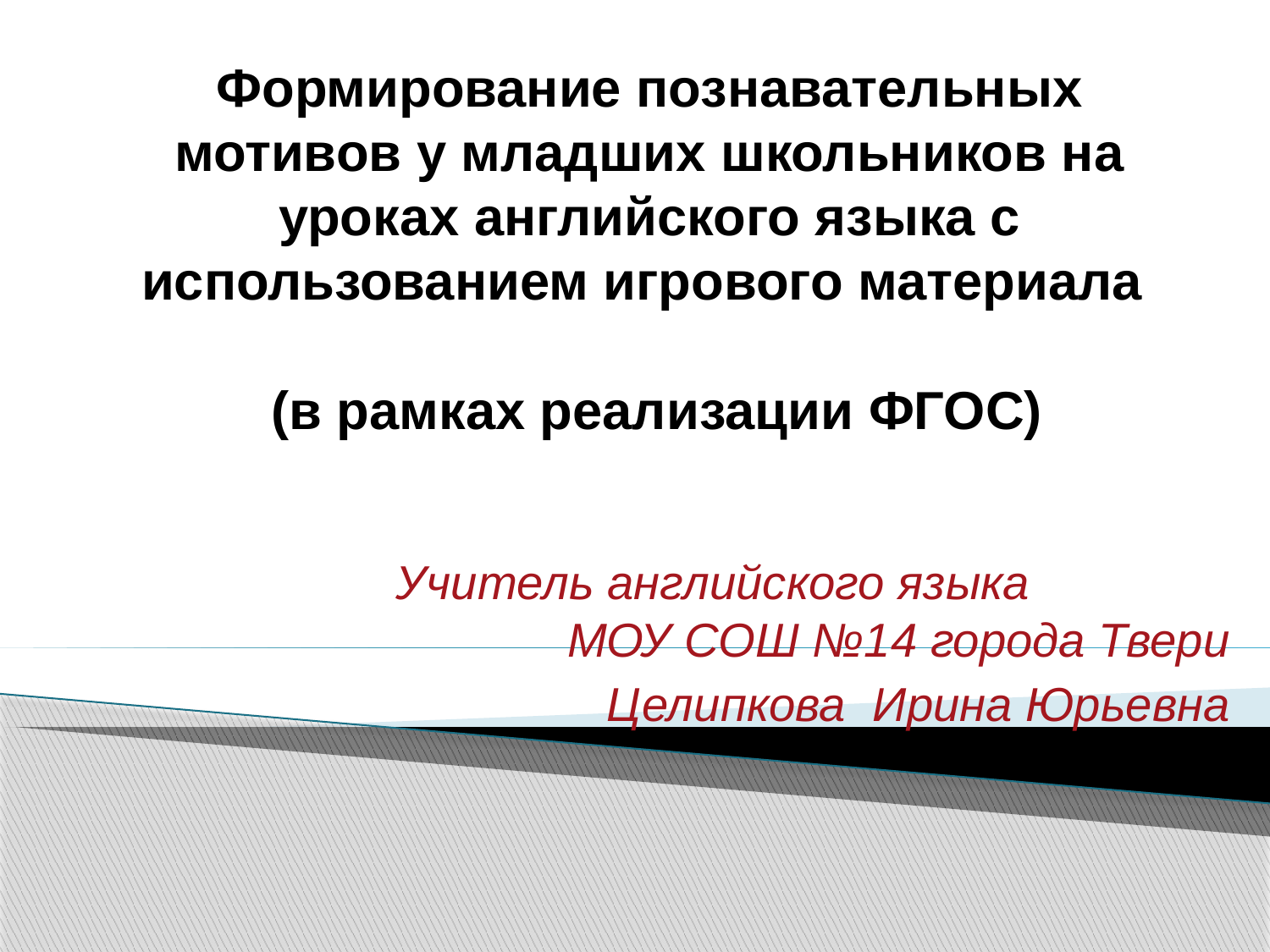

# Формирование познавательных мотивов у младших школьников на уроках английского языка с использованием игрового материала (в рамках реализации ФГОС)
Учитель английского языка                МОУ СОШ №14 города Твери
Целипкова  Ирина Юрьевна